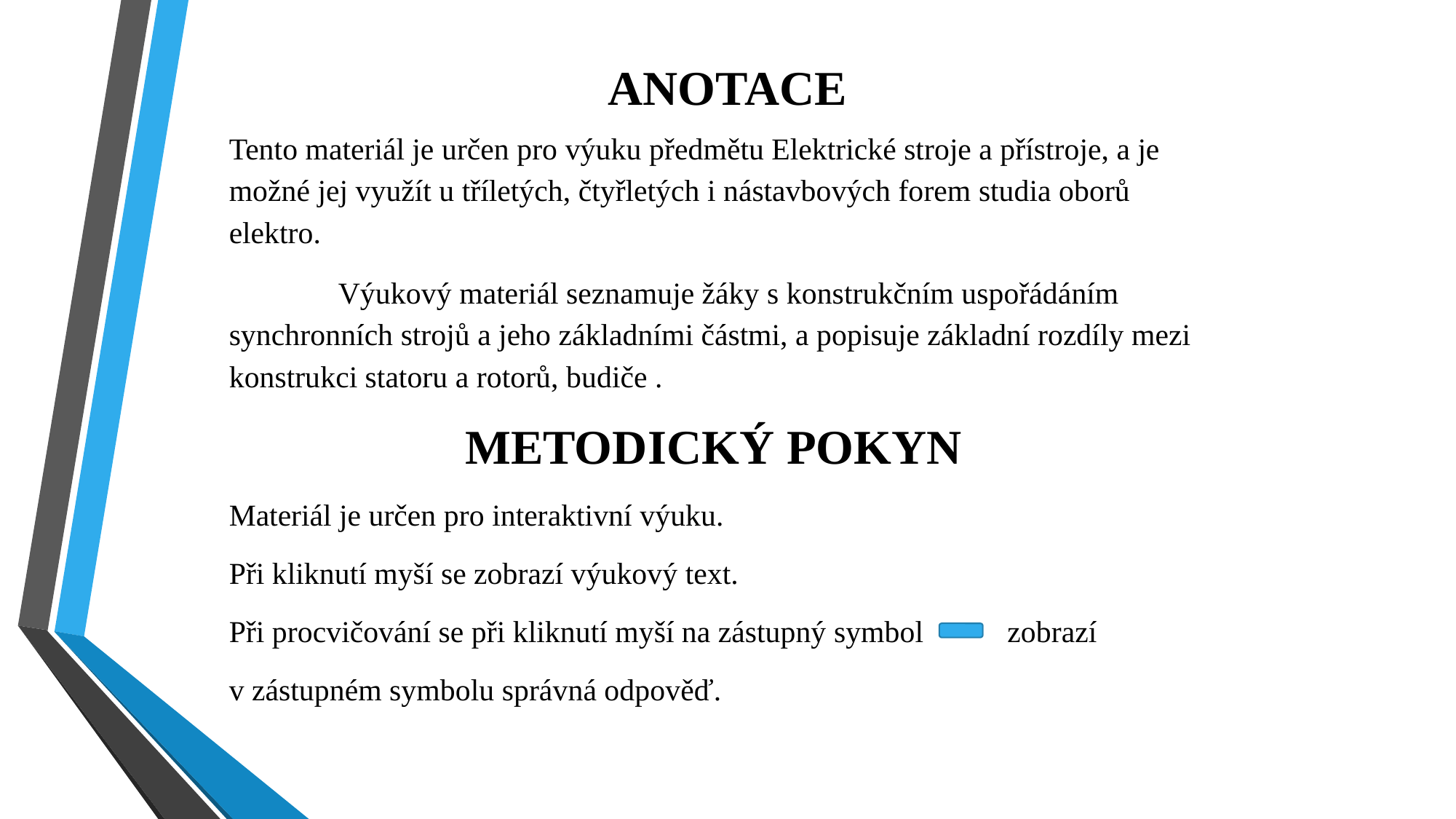

ANOTACE
Tento materiál je určen pro výuku předmětu Elektrické stroje a přístroje, a je možné jej využít u tříletých, čtyřletých i nástavbových forem studia oborů elektro.
	Výukový materiál seznamuje žáky s konstrukčním uspořádáním synchronních strojů a jeho základními částmi, a popisuje základní rozdíly mezi konstrukci statoru a rotorů, budiče .
METODICKÝ POKYN
Materiál je určen pro interaktivní výuku.
Při kliknutí myší se zobrazí výukový text.
Při procvičování se při kliknutí myší na zástupný symbol           zobrazí
v zástupném symbolu správná odpověď.